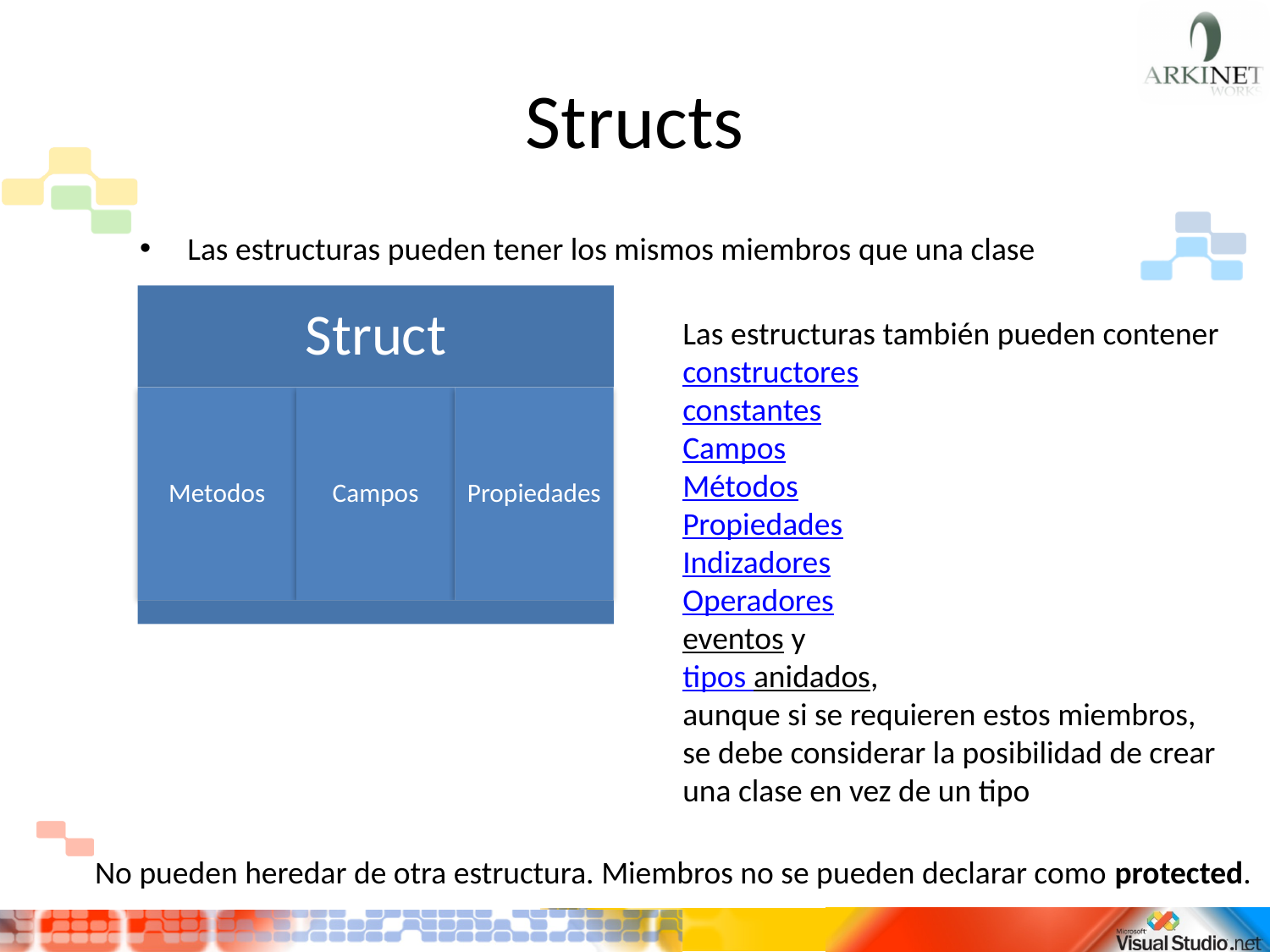

# Structs
Las estructuras pueden tener los mismos miembros que una clase

Struct
Metodos
Campos
Propiedades
Las estructuras también pueden contener
constructores
constantes
Campos
Métodos
Propiedades
Indizadores
Operadores
eventos y
tipos anidados,
aunque si se requieren estos miembros,
se debe considerar la posibilidad de crear
una clase en vez de un tipo
No pueden heredar de otra estructura. Miembros no se pueden declarar como protected.